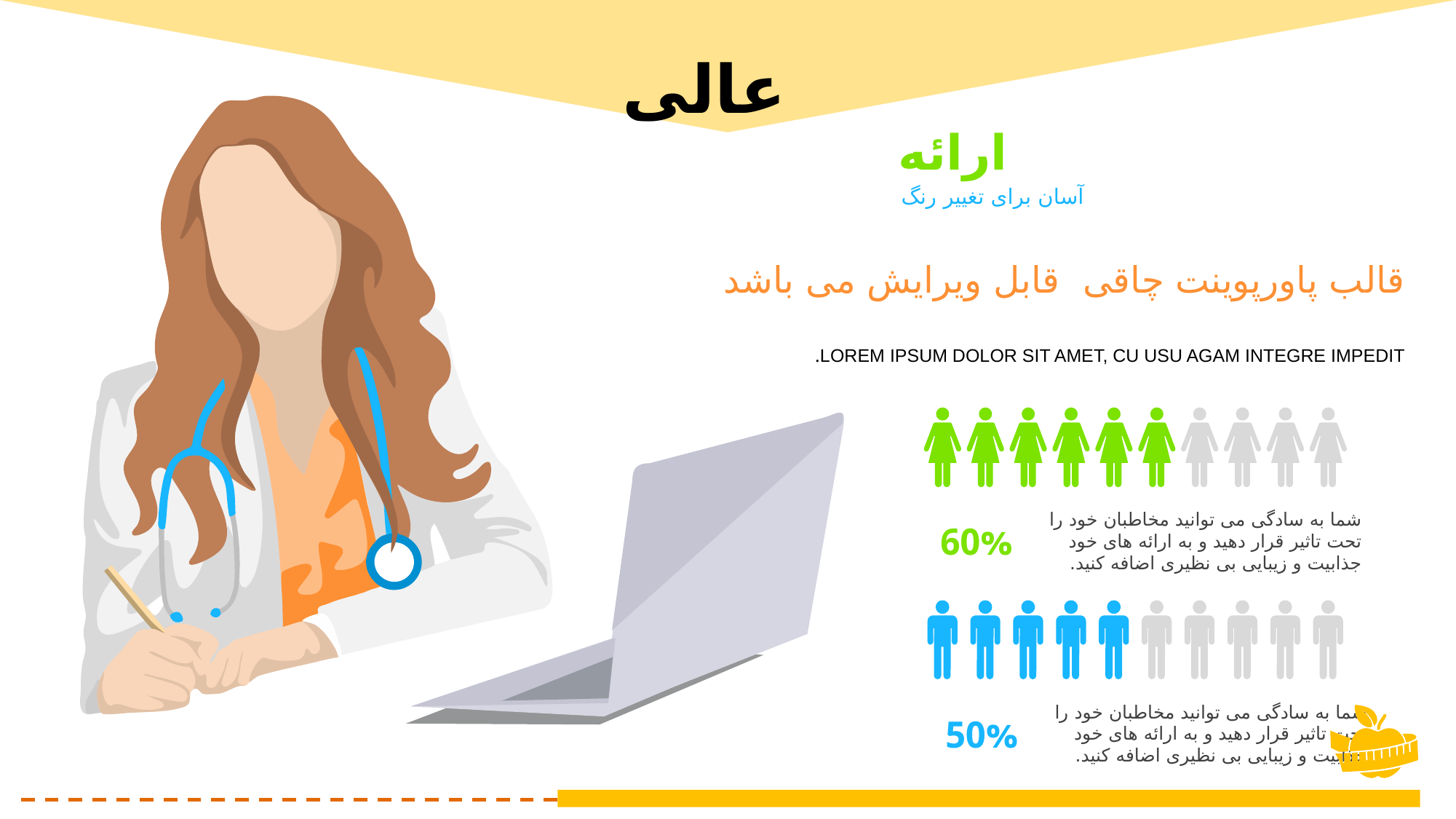

عالی

ارائه
آسان برای تغییر رنگ
قالب پاورپوینت چاقی  قابل ویرایش می باشد
LOREM IPSUM DOLOR SIT AMET, CU USU AGAM INTEGRE IMPEDIT.

شما به سادگی می توانید مخاطبان خود را تحت تاثیر قرار دهید و به ارائه های خود جذابیت و زیبایی بی نظیری اضافه کنید.
60%

شما به سادگی می توانید مخاطبان خود را تحت تاثیر قرار دهید و به ارائه های خود جذابیت و زیبایی بی نظیری اضافه کنید.
50%